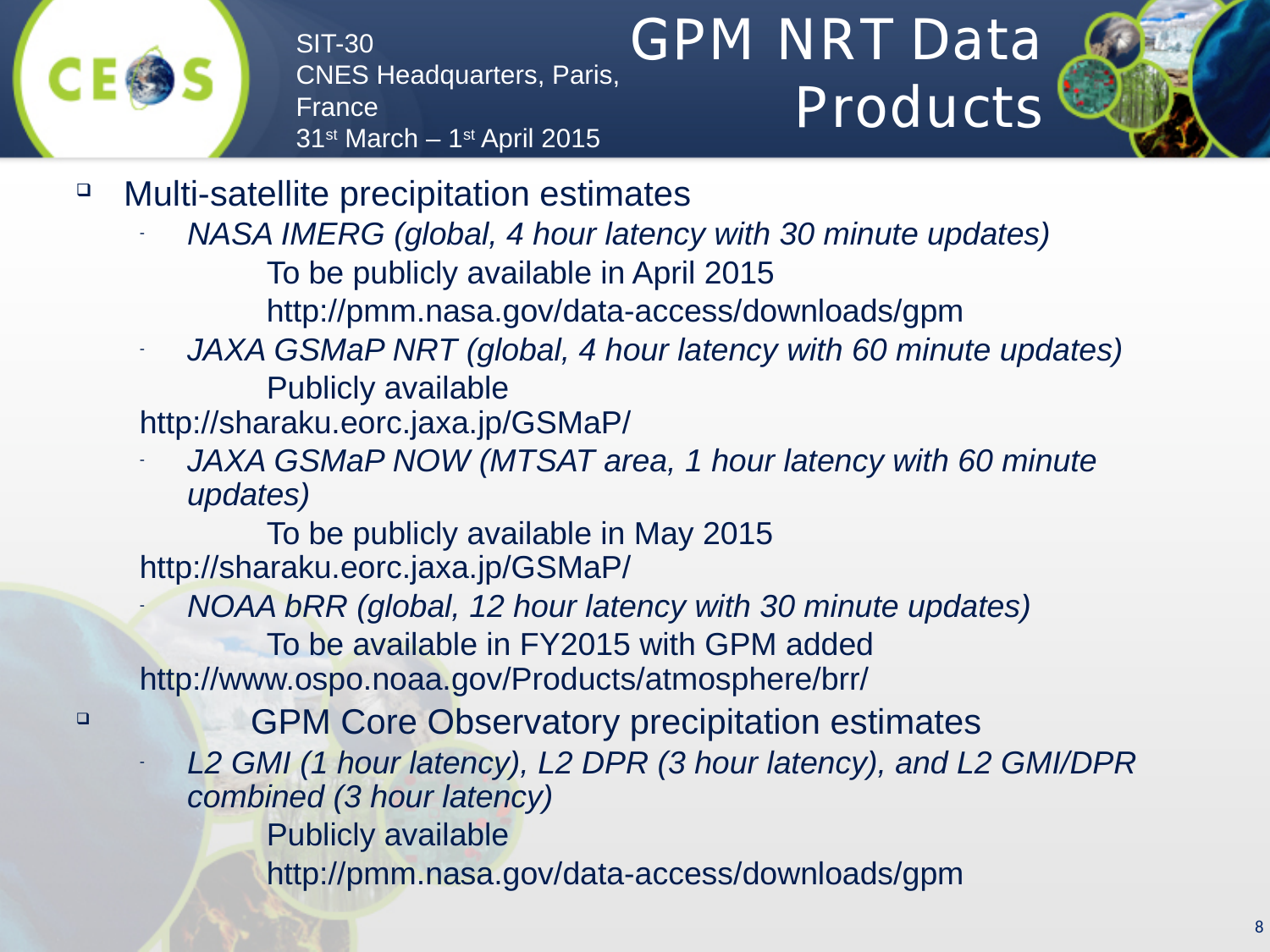

GPM NRT Data Products
Multi-satellite precipitation estimates
NASA IMERG (global, 4 hour latency with 30 minute updates)
	To be publicly available in April 2015
	http://pmm.nasa.gov/data-access/downloads/gpm
JAXA GSMaP NRT (global, 4 hour latency with 60 minute updates)
	Publicly available			http://sharaku.eorc.jaxa.jp/GSMaP/
JAXA GSMaP NOW (MTSAT area, 1 hour latency with 60 minute updates)
	To be publicly available in May 2015		http://sharaku.eorc.jaxa.jp/GSMaP/
NOAA bRR (global, 12 hour latency with 30 minute updates)
	To be available in FY2015 with GPM added	http://www.ospo.noaa.gov/Products/atmosphere/brr/
	GPM Core Observatory precipitation estimates
L2 GMI (1 hour latency), L2 DPR (3 hour latency), and L2 GMI/DPR combined (3 hour latency)
	Publicly available
	http://pmm.nasa.gov/data-access/downloads/gpm

8